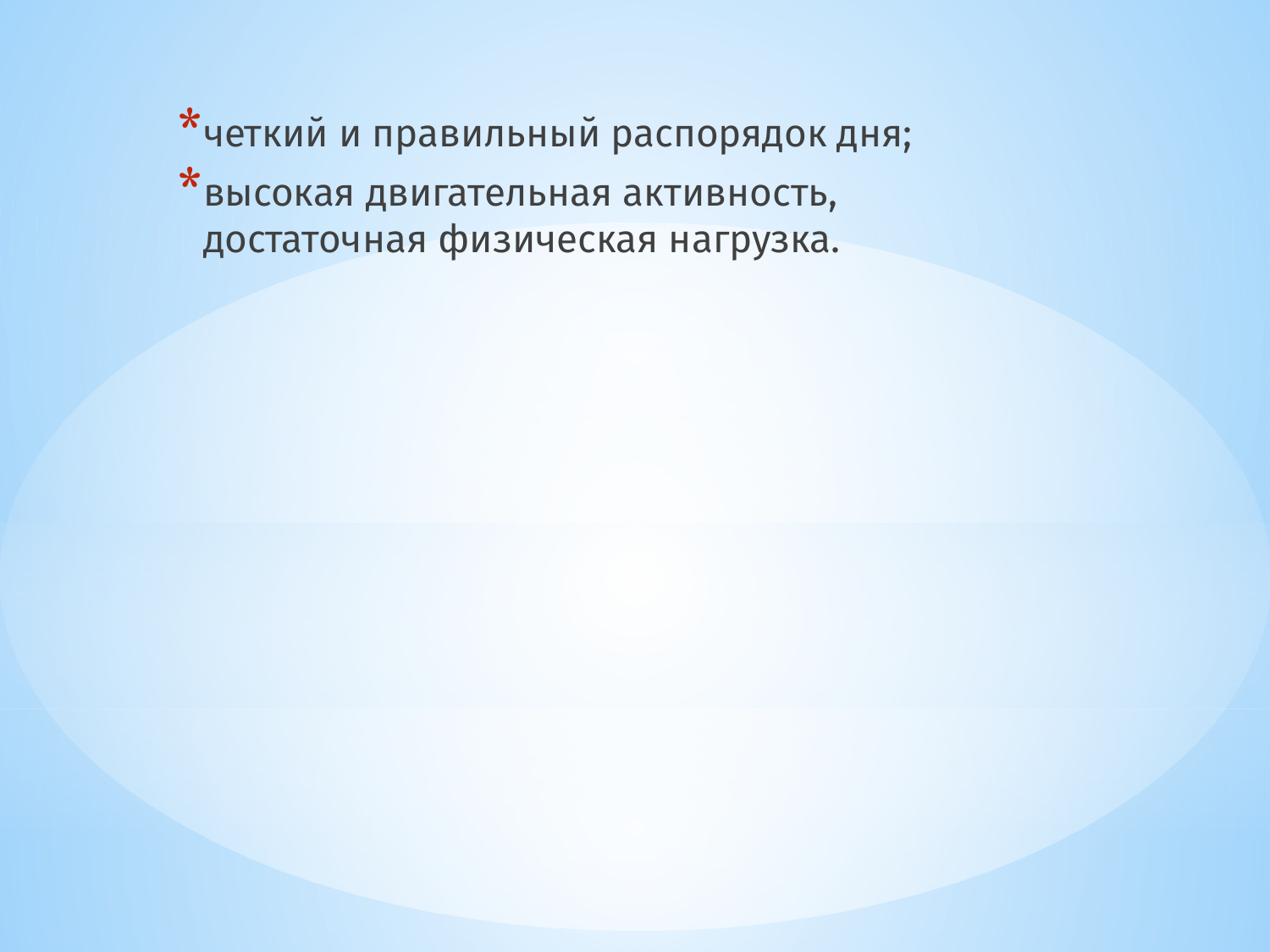

четкий и правильный распорядок дня;
высокая двигательная активность, достаточная физическая нагрузка.

#